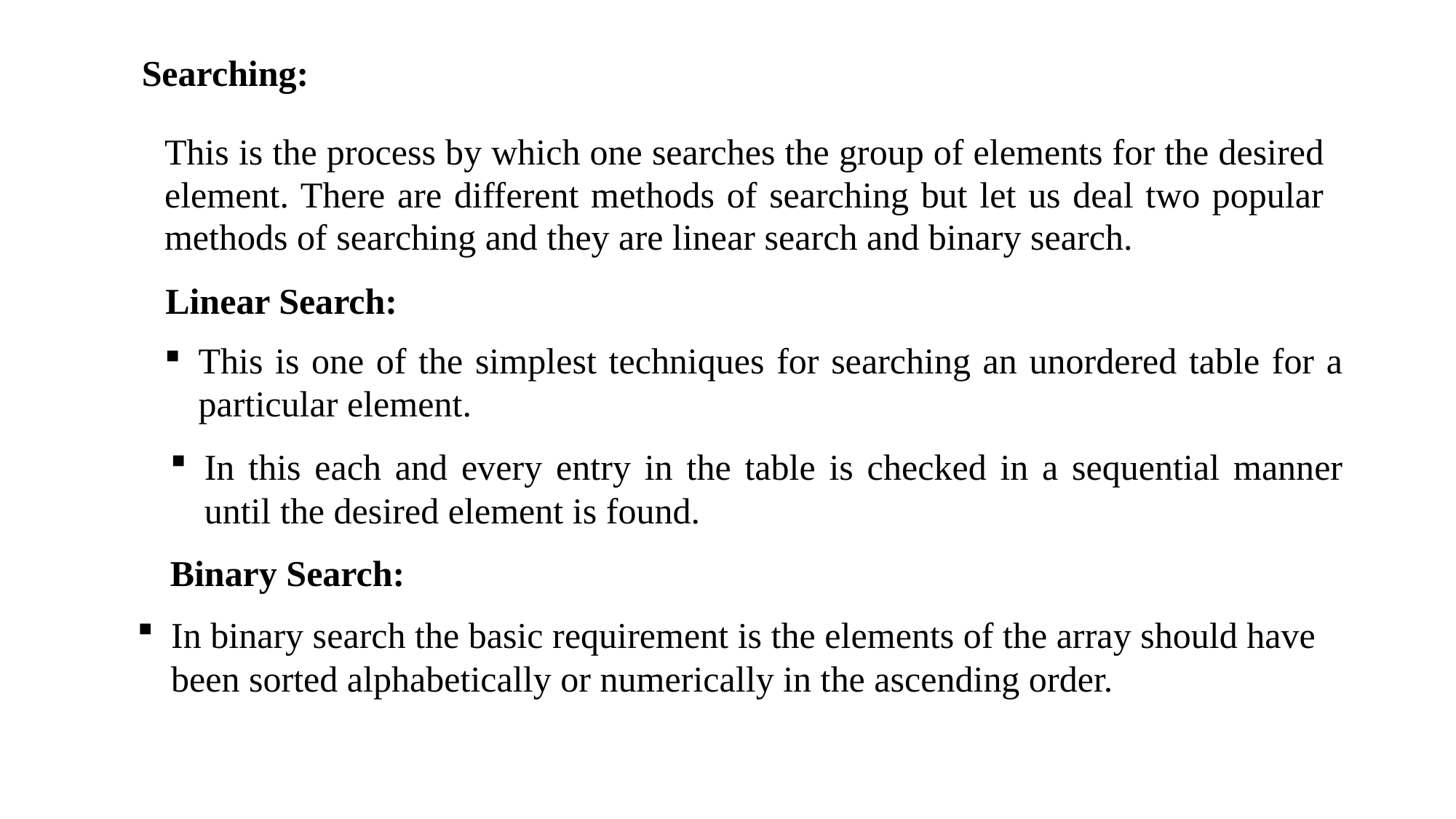

Searching:
This is the process by which one searches the group of elements for the desired element. There are different methods of searching but let us deal two popular methods of searching and they are linear search and binary search.
Linear Search:
This is one of the simplest techniques for searching an unordered table for a particular element.
In this each and every entry in the table is checked in a sequential manner until the desired element is found.
Binary Search:
In binary search the basic requirement is the elements of the array should have been sorted alphabetically or numerically in the ascending order.